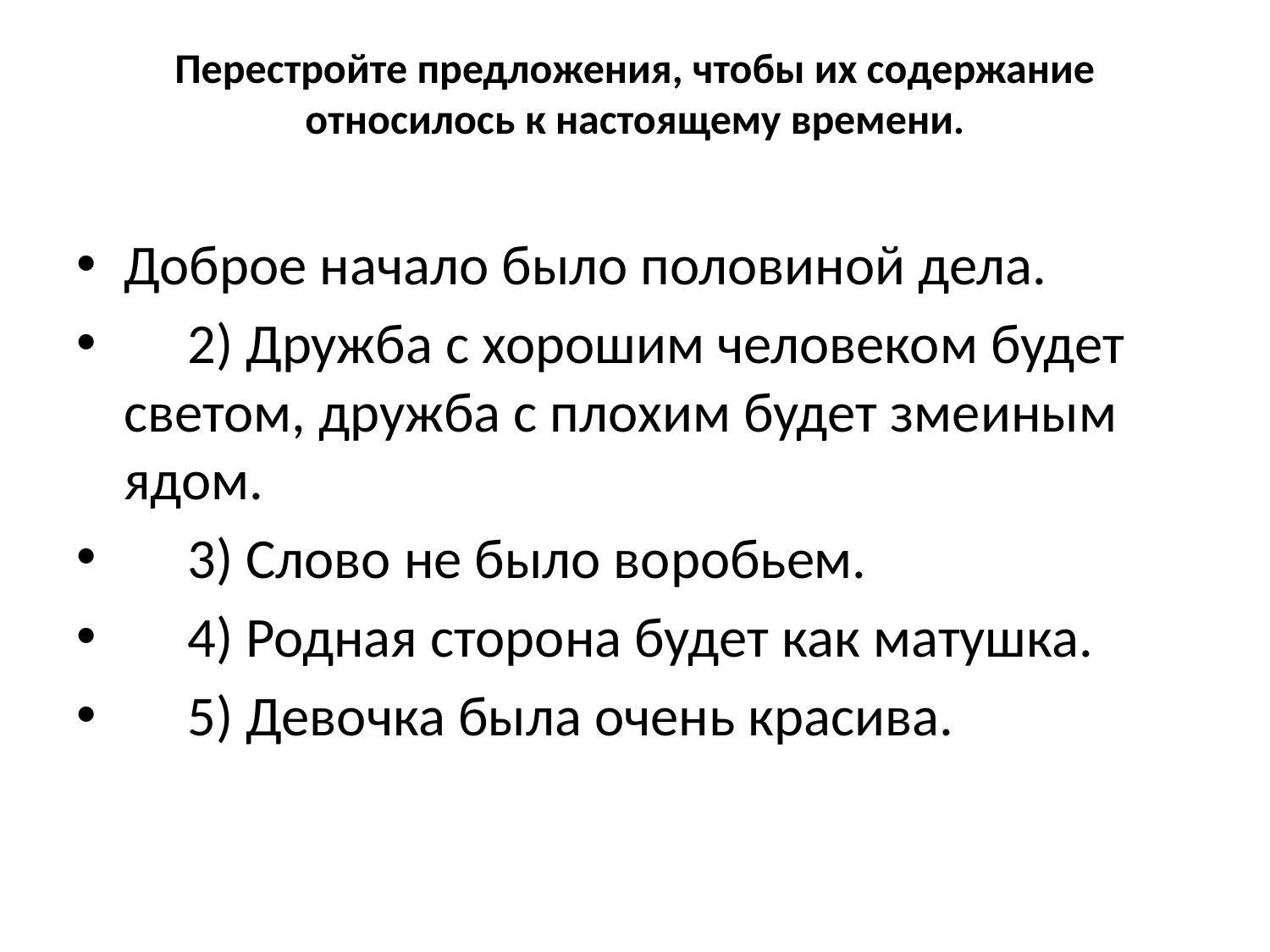

# Перестройте предложения, чтобы их содержание относилось к настоящему времени.
Доброе начало было половиной дела.
     2) Дружба с хорошим человеком будет светом, дружба с плохим будет змеиным ядом.
     3) Слово не было воробьем.
     4) Родная сторона будет как матушка.
     5) Девочка была очень красива.